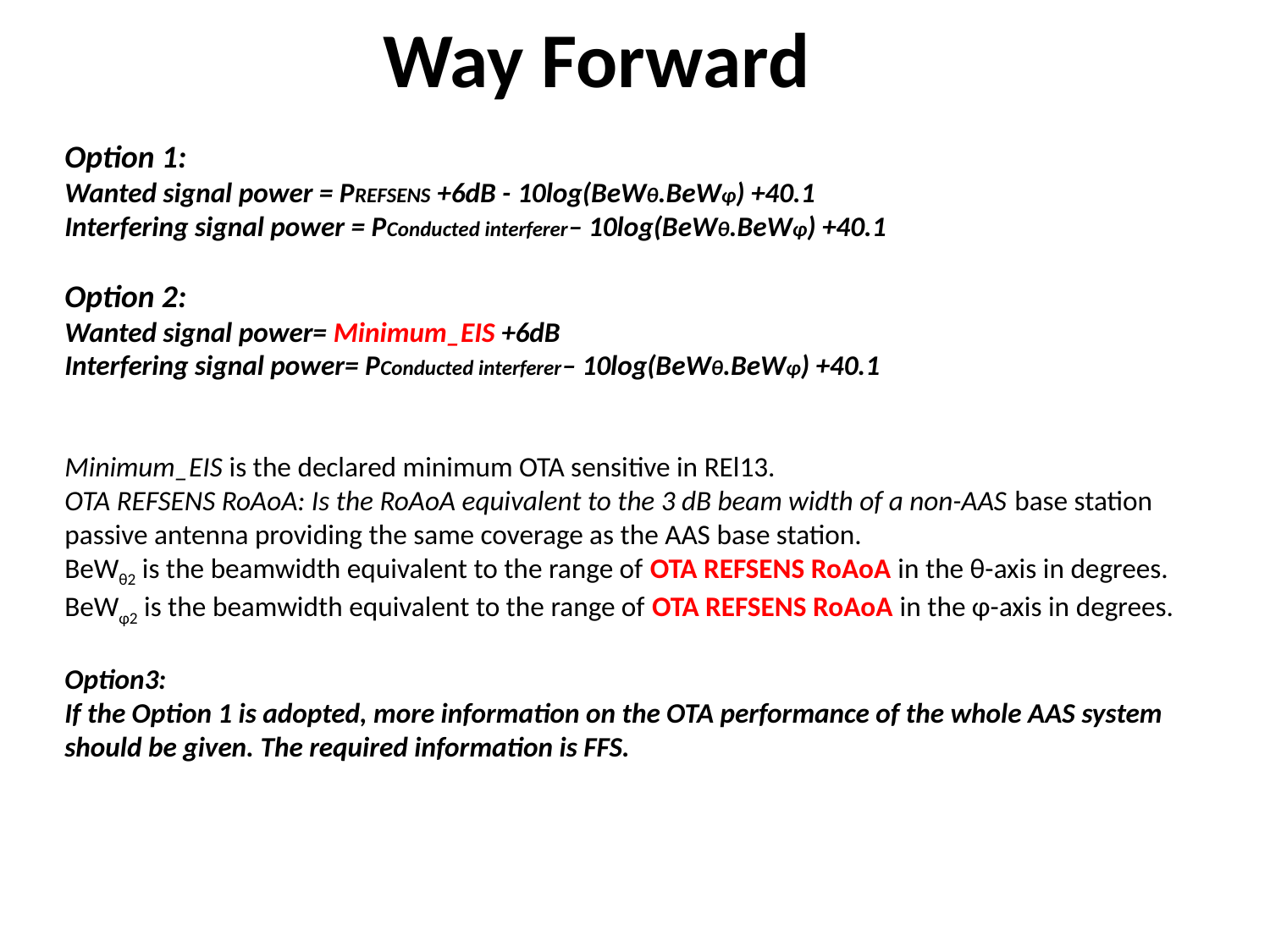

# Way Forward

Option 1:
Wanted signal power = PREFSENS +6dB - 10log(BeWθ.BeWφ) +40.1
Interfering signal power = PConducted interferer– 10log(BeWθ.BeWφ) +40.1

Option 2:
Wanted signal power= Minimum_EIS +6dB
Interfering signal power= PConducted interferer– 10log(BeWθ.BeWφ) +40.1

Minimum_EIS is the declared minimum OTA sensitive in REl13.
OTA REFSENS RoAoA: Is the RoAoA equivalent to the 3 dB beam width of a non-AAS base station passive antenna providing the same coverage as the AAS base station.
BeWθ2 is the beamwidth equivalent to the range of OTA REFSENS RoAoA in the θ-axis in degrees.
BeWφ2 is the beamwidth equivalent to the range of OTA REFSENS RoAoA in the φ-axis in degrees.

Option3:
If the Option 1 is adopted, more information on the OTA performance of the whole AAS system should be given. The required information is FFS.